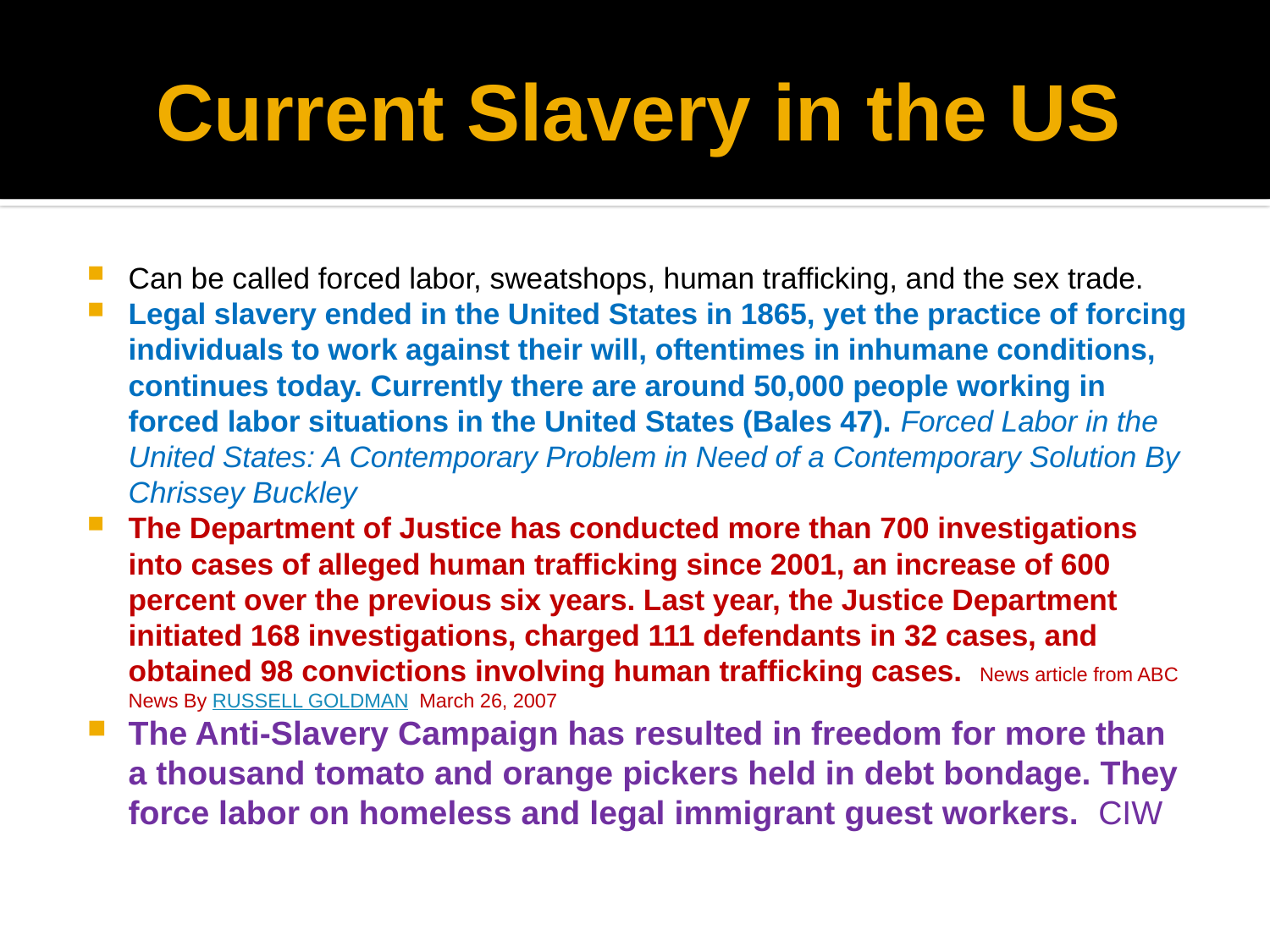

# Current Slavery in the US
Can be called forced labor, sweatshops, human trafficking, and the sex trade.
Legal slavery ended in the United States in 1865, yet the practice of forcing individuals to work against their will, oftentimes in inhumane conditions, continues today. Currently there are around 50,000 people working in forced labor situations in the United States (Bales 47). Forced Labor in the United States: A Contemporary Problem in Need of a Contemporary Solution By Chrissey Buckley
The Department of Justice has conducted more than 700 investigations into cases of alleged human trafficking since 2001, an increase of 600 percent over the previous six years. Last year, the Justice Department initiated 168 investigations, charged 111 defendants in 32 cases, and obtained 98 convictions involving human trafficking cases.  News article from ABC News By RUSSELL GOLDMAN  March 26, 2007
The Anti-Slavery Campaign has resulted in freedom for more than a thousand tomato and orange pickers held in debt bondage. They force labor on homeless and legal immigrant guest workers.  CIW